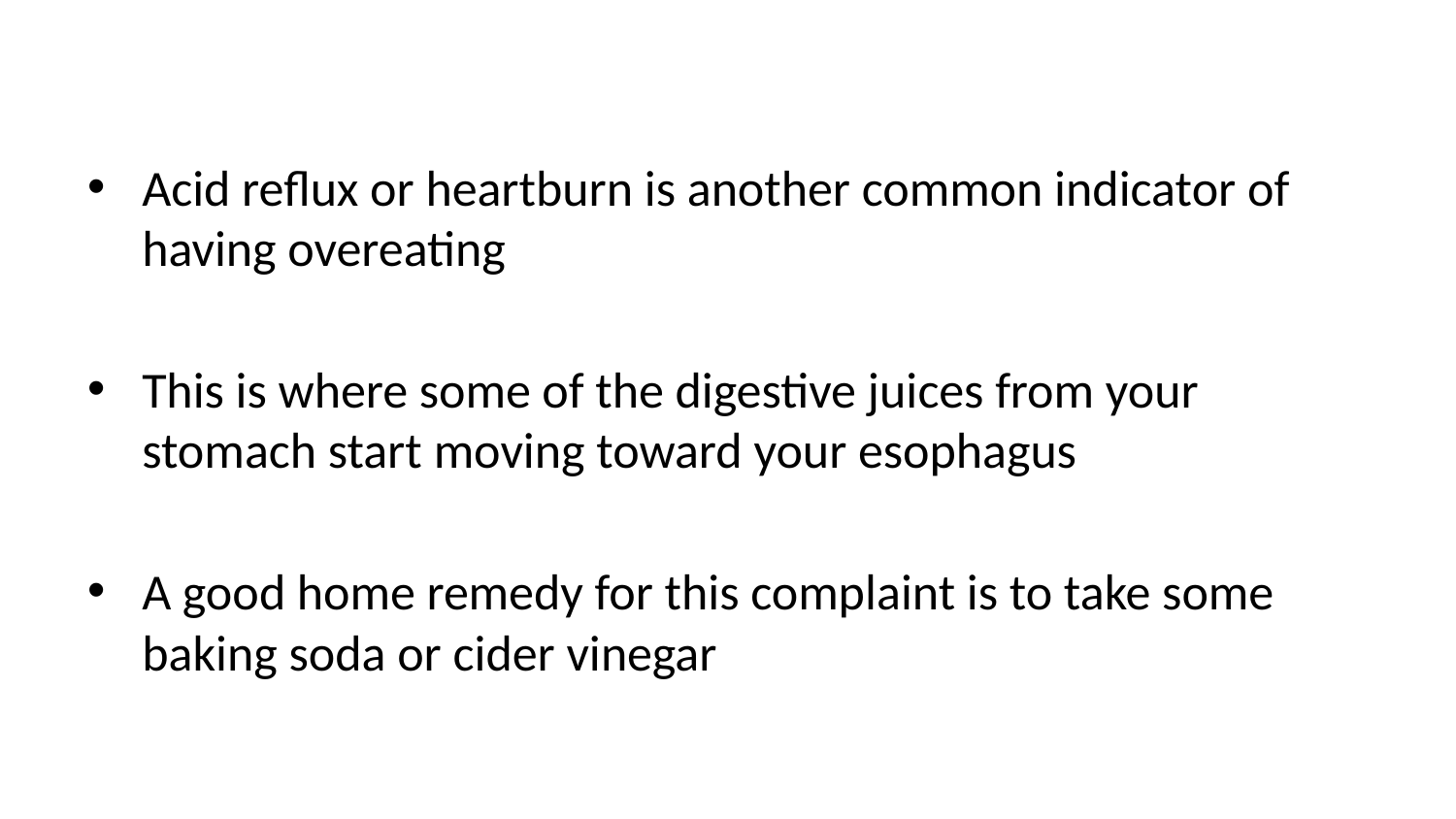

Acid reflux or heartburn is another common indicator of having overeating

This is where some of the digestive juices from your stomach start moving toward your esophagus

A good home remedy for this complaint is to take some baking soda or cider vinegar